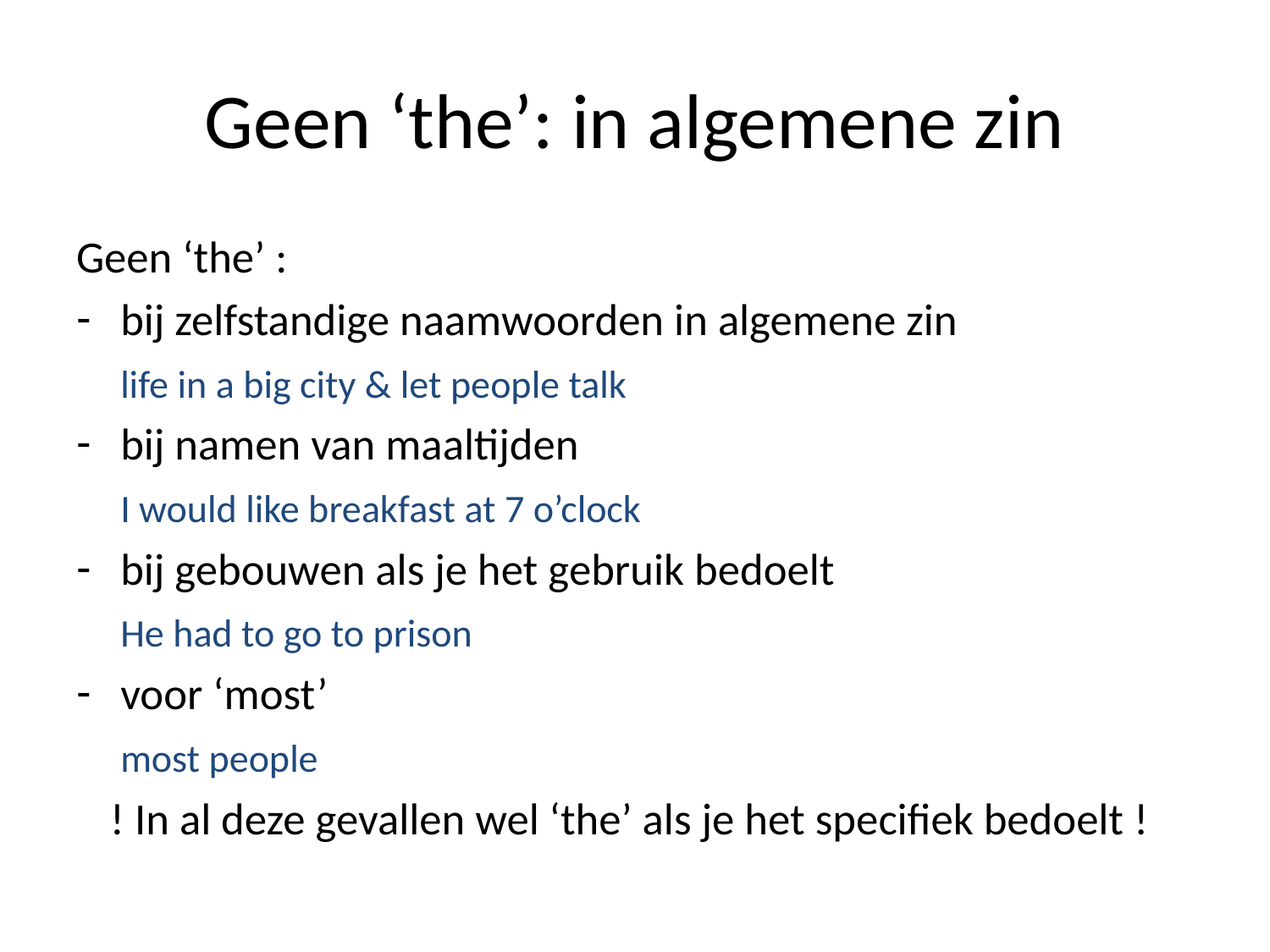

# Geen ‘the’: in algemene zin
Geen ‘the’ :
bij zelfstandige naamwoorden in algemene zin
		life in a big city & let people talk
bij namen van maaltijden
		I would like breakfast at 7 o’clock
bij gebouwen als je het gebruik bedoelt
		He had to go to prison
voor ‘most’
		most people
! In al deze gevallen wel ‘the’ als je het specifiek bedoelt !